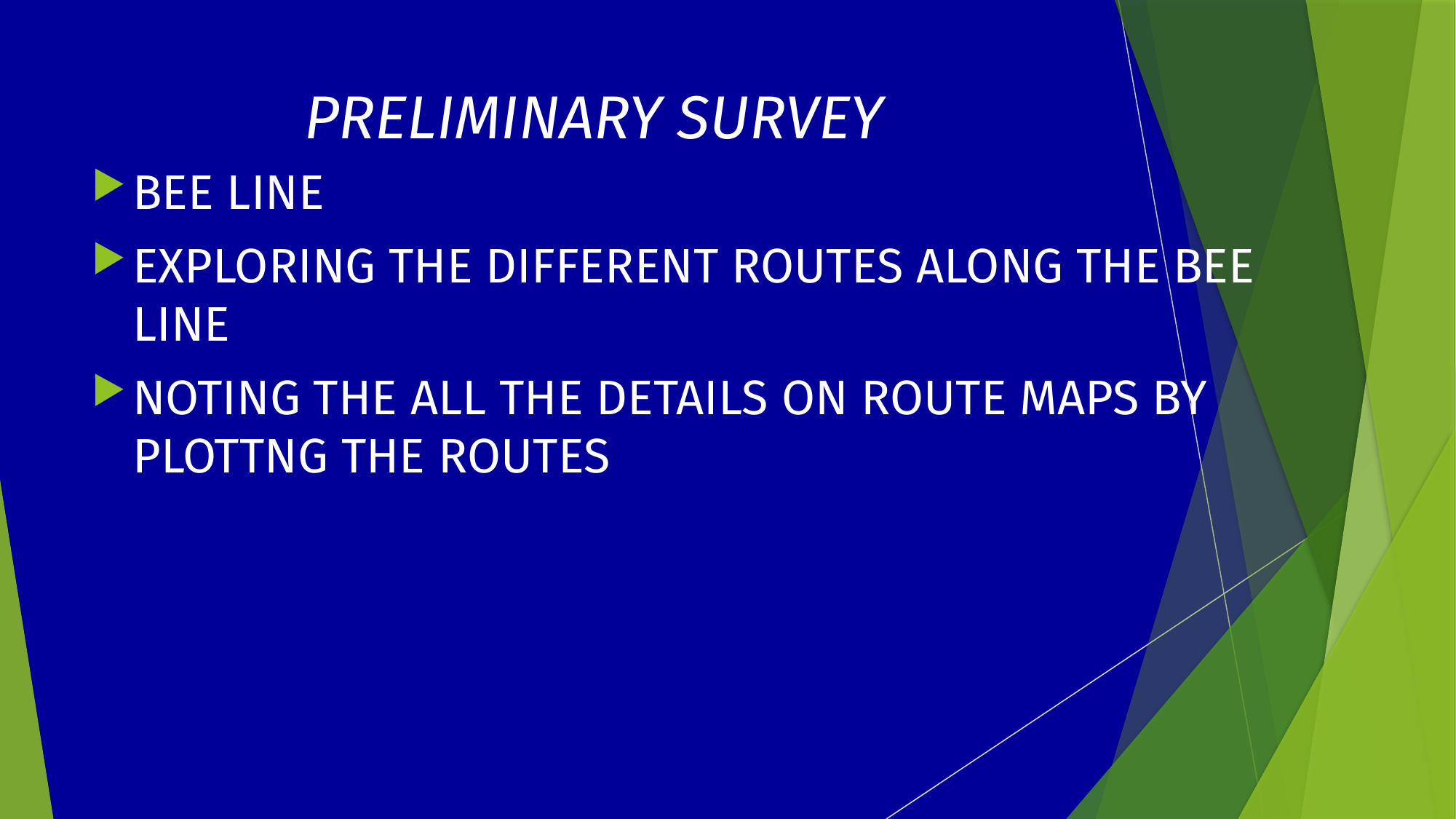

# PRELIMINARY SURVEY
BEE LINE
EXPLORING THE DIFFERENT ROUTES ALONG THE BEE LINE
NOTING THE ALL THE DETAILS ON ROUTE MAPS BY PLOTTNG THE ROUTES